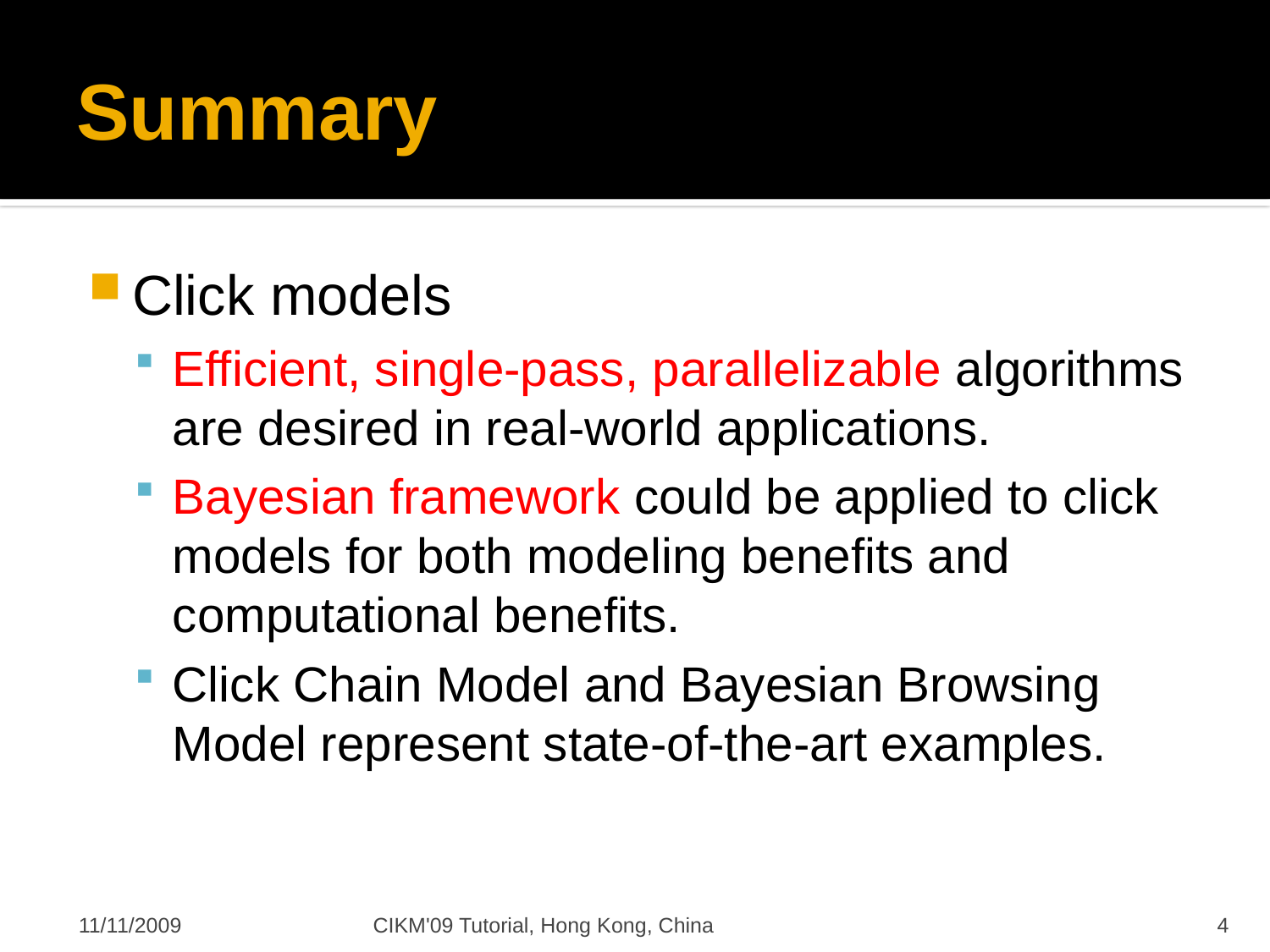

# Summary
Click models
Efficient, single-pass, parallelizable algorithms are desired in real-world applications.
Bayesian framework could be applied to click models for both modeling benefits and computational benefits.
Click Chain Model and Bayesian Browsing Model represent state-of-the-art examples.

11/11/2009
CIKM'09 Tutorial, Hong Kong, China
4